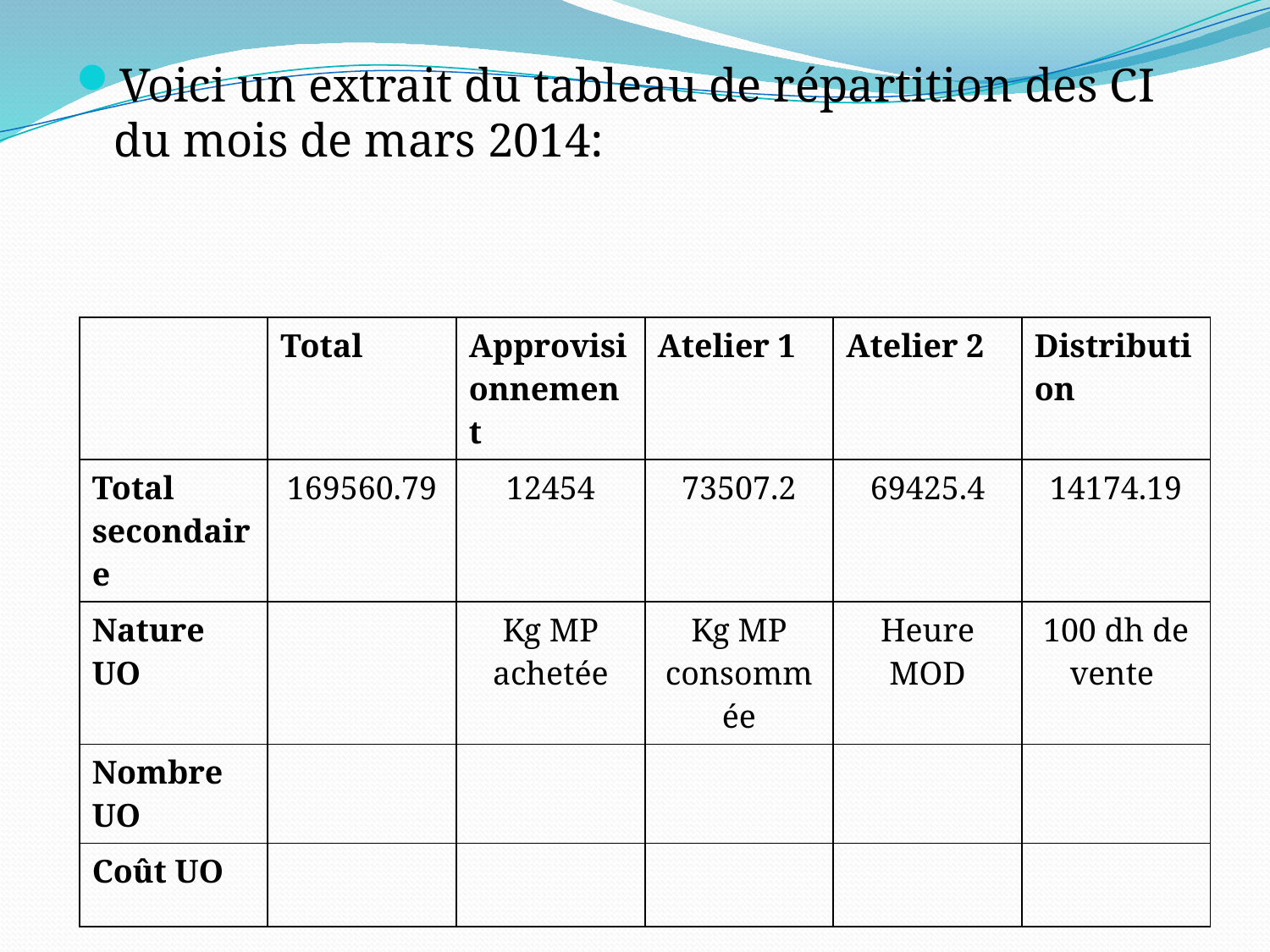

Voici un extrait du tableau de répartition des CI du mois de mars 2014:

|  | Total | Approvisionnement | Atelier 1 | Atelier 2 | Distribution |
| --- | --- | --- | --- | --- | --- |
| Total secondaire | 169560.79 | 12454 | 73507.2 | 69425.4 | 14174.19 |
| Nature UO |  | Kg MP achetée | Kg MP consommée | Heure MOD | 100 dh de vente |
| Nombre UO |  |  |  |  |  |
| Coût UO |  |  |  |  |  |